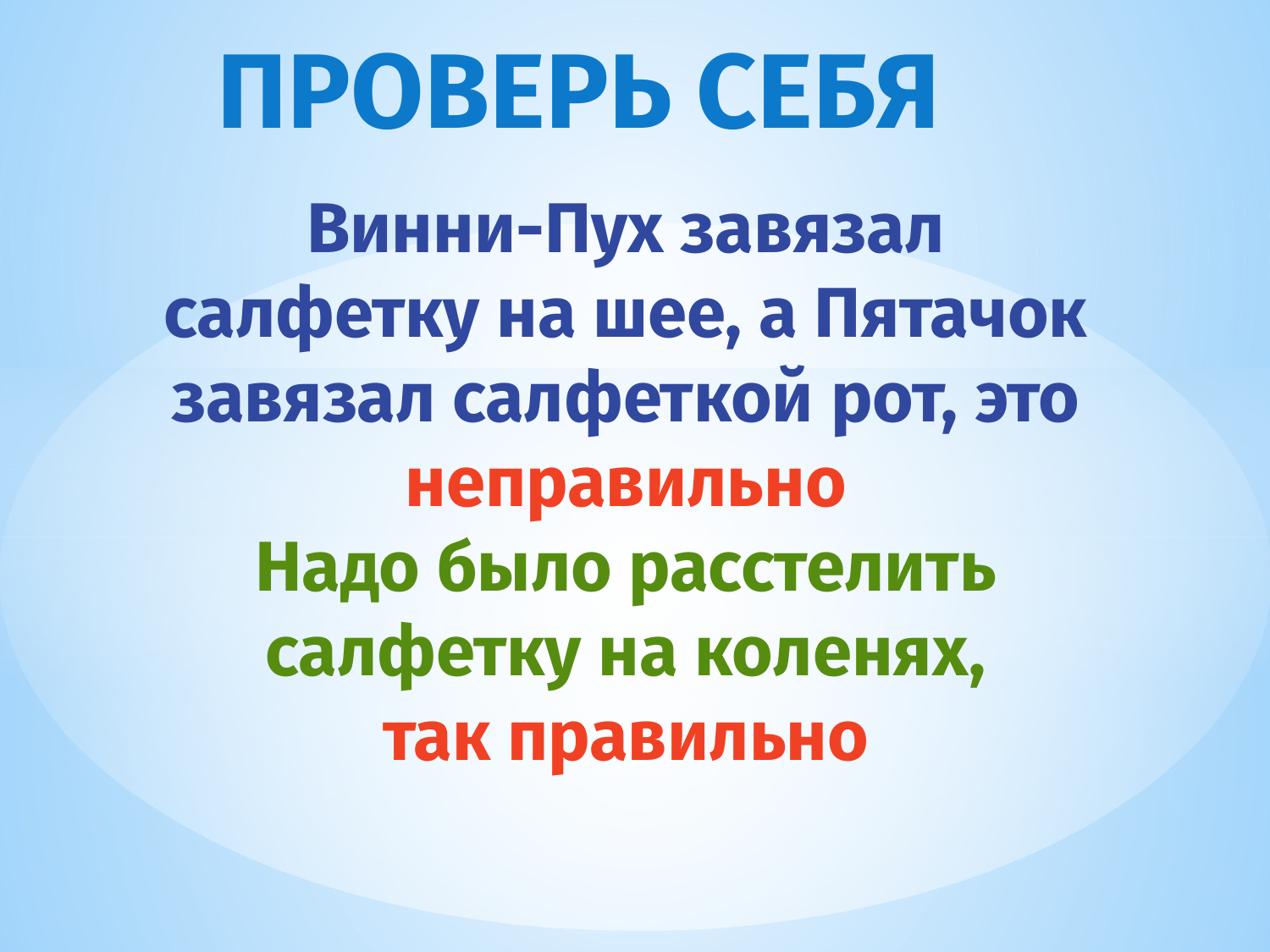

ПРОВЕРЬ СЕБЯ
# Винни-Пух завязал салфетку на шее, а Пятачок завязал салфеткой рот, это неправильно Надо было расстелить салфетку на коленях, так правильно